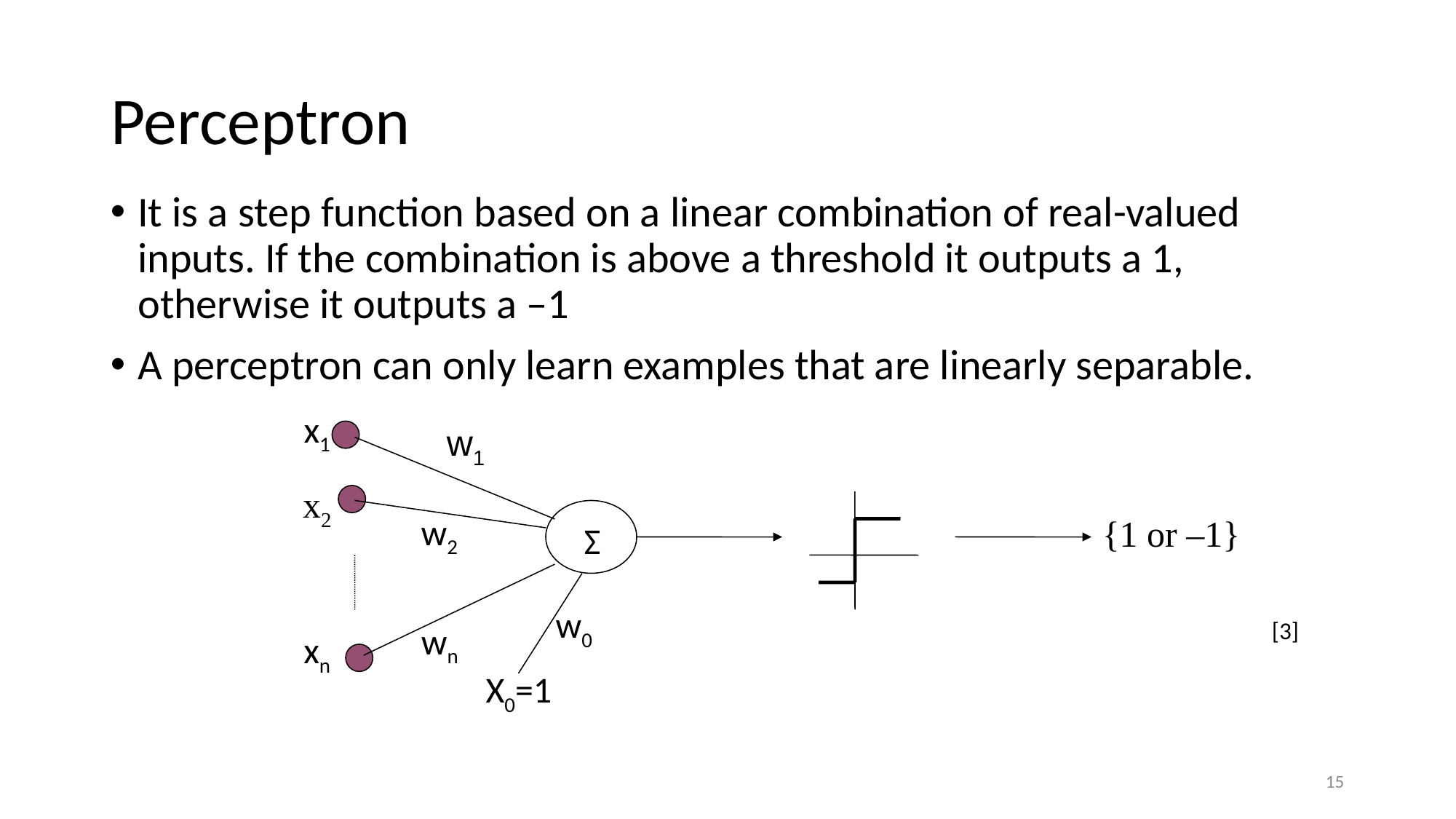

# Perceptron
It is a step function based on a linear combination of real-valued inputs. If the combination is above a threshold it outputs a 1, otherwise it outputs a –1
A perceptron can only learn examples that are linearly separable.

x1
w1

x2

w2
{1 or –1}
Σ

w0
[3]
wn
xn

X0=1
15